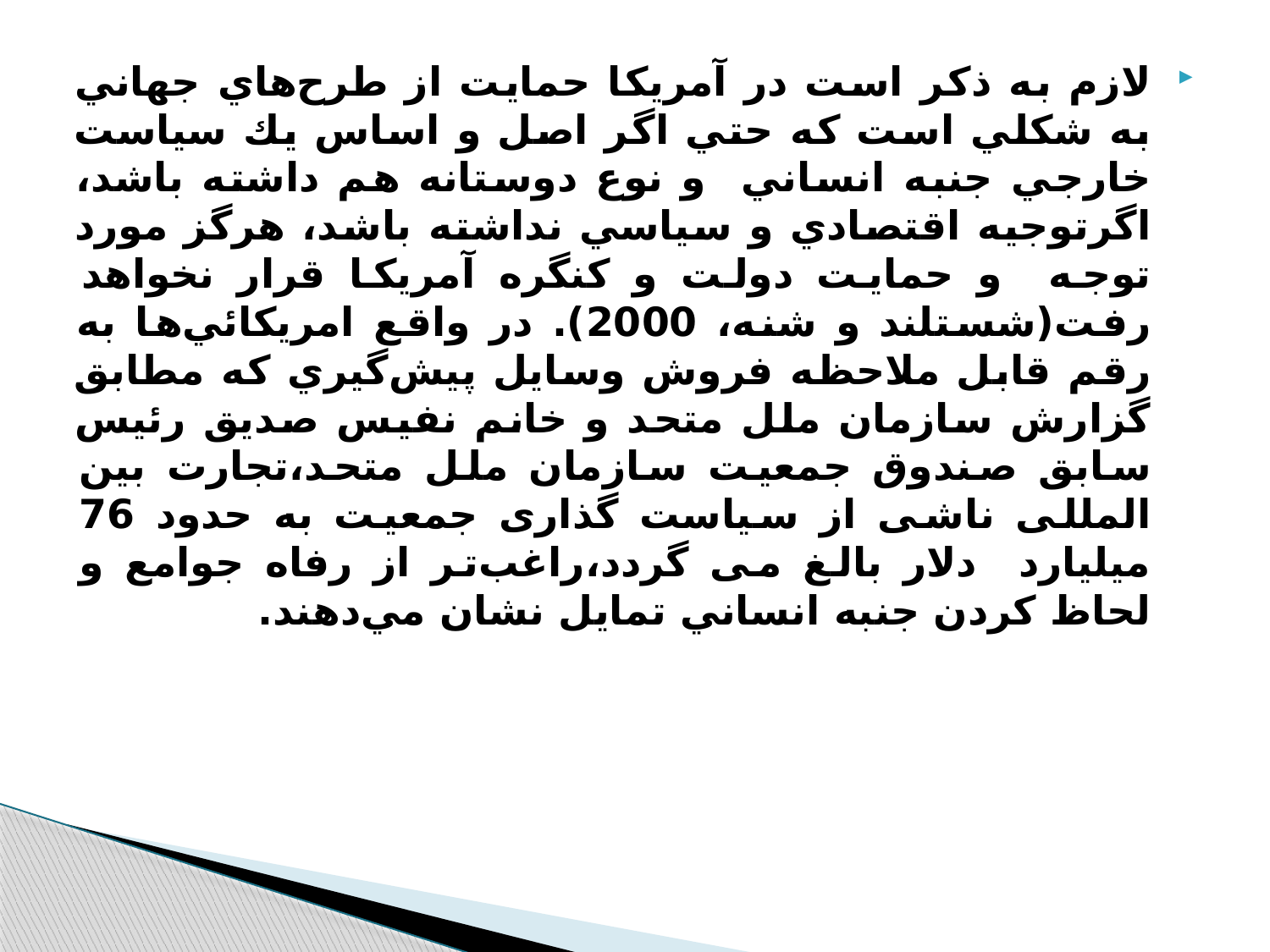

لازم به ذكر است در آمريكا حمايت از طرح‌هاي جهاني به شكلي است كه حتي اگر اصل و اساس يك سياست خارجي جنبه انساني  و نوع دوستانه هم داشته باشد، اگرتوجيه اقتصادي و سياسي نداشته باشد، هرگز مورد توجه  و حمايت دولت و كنگره آمريكا قرار نخواهد رفت(شستلند و شنه، 2000). در واقع امريكائي‌ها به رقم قابل ملاحظه فروش وسايل پيش‌گيري كه مطابق گزارش سازمان ملل متحد و خانم نفیس صدیق رئیس سابق صندوق جمعیت سازمان ملل متحد،تجارت بین المللی ناشی از سیاست گذاری جمعیت به حدود 76 میلیارد  دلار بالغ می گردد،راغب‌تر از رفاه جوامع و لحاظ كردن جنبه انساني تمايل نشان مي‌دهند.